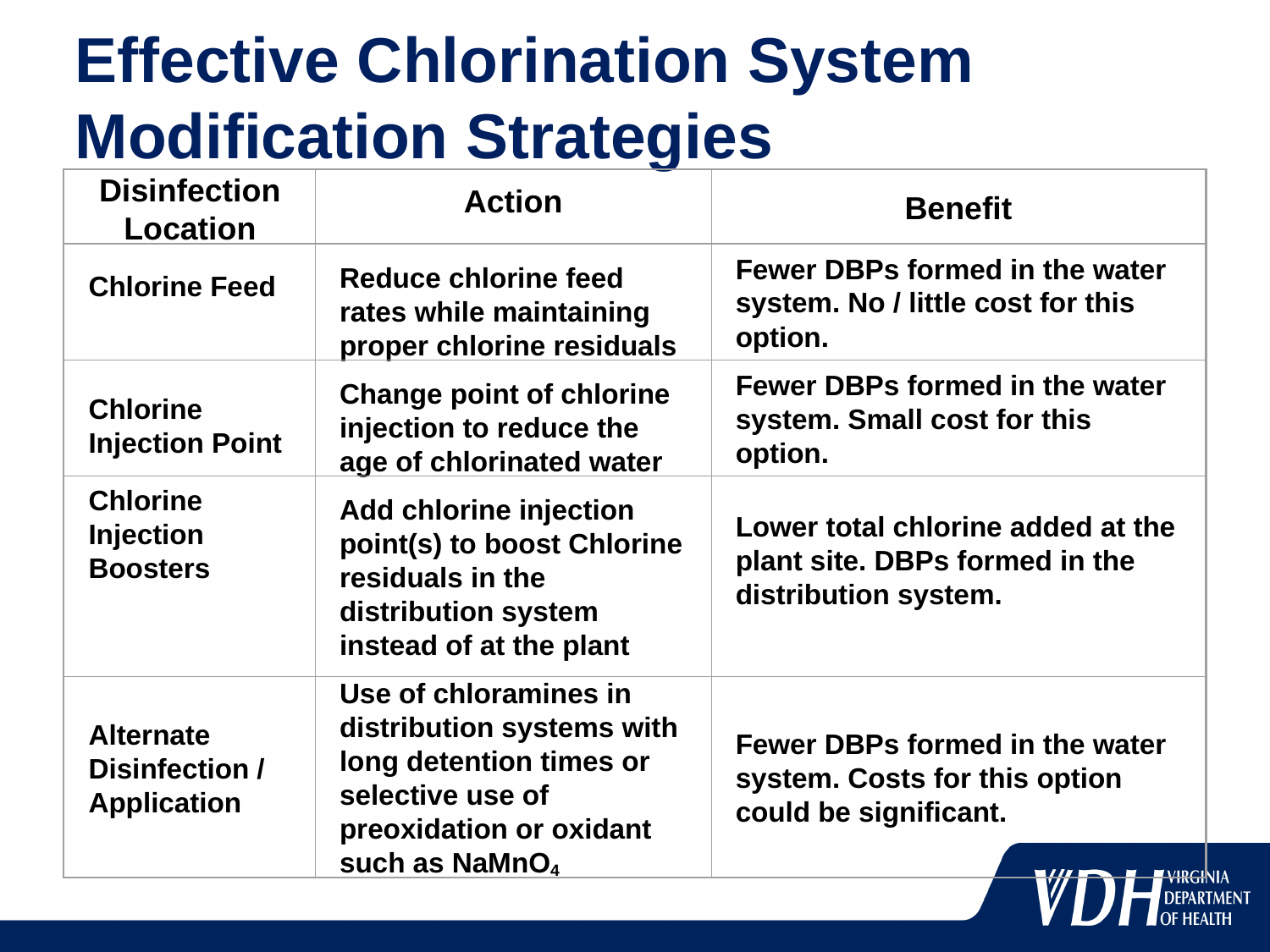

# Effective Chlorination System Modification Strategies

Action

Benefit

Disinfection
Location

Chlorine Feed

Reduce chlorine feed rates while maintaining proper chlorine residuals

Fewer DBPs formed in the water system. No / little cost for this option.

Chlorine Injection Point

Change point of chlorine injection to reduce the age of chlorinated water

Fewer DBPs formed in the water system. Small cost for this option.

Chlorine Injection Boosters

Add chlorine injection point(s) to boost Chlorine residuals in the distribution system instead of at the plant

Lower total chlorine added at the plant site. DBPs formed in the distribution system.

Alternate Disinfection / Application

Use of chloramines in distribution systems with long detention times or selective use of preoxidation or oxidant such as NaMnO4

Fewer DBPs formed in the water system. Costs for this option could be significant.